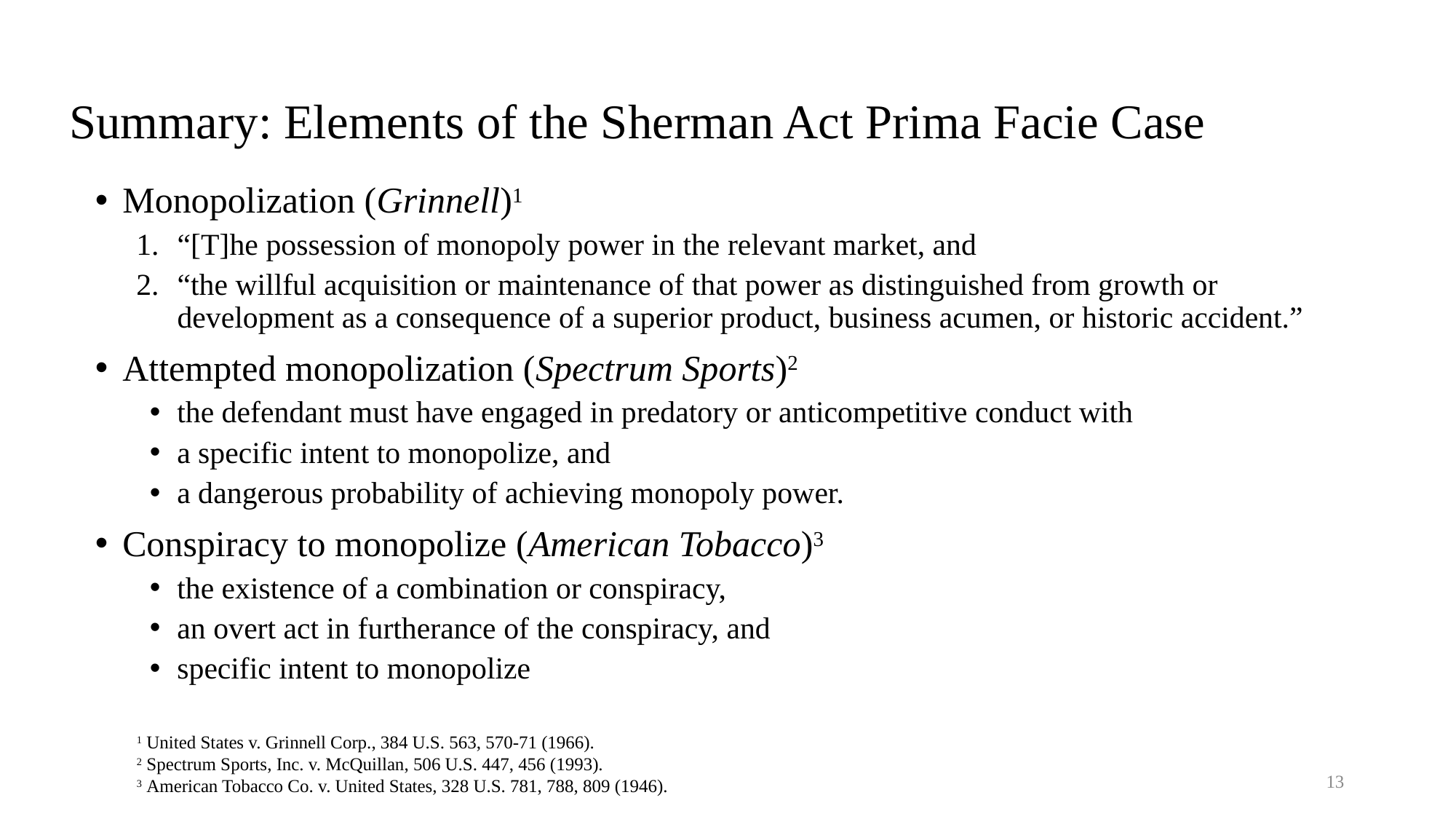

# Summary: Elements of the Sherman Act Prima Facie Case
Monopolization (Grinnell)1
“[T]he possession of monopoly power in the relevant market, and
“the willful acquisition or maintenance of that power as distinguished from growth or development as a consequence of a superior product, business acumen, or historic accident.”
Attempted monopolization (Spectrum Sports)2
the defendant must have engaged in predatory or anticompetitive conduct with
a specific intent to monopolize, and
a dangerous probability of achieving monopoly power.
Conspiracy to monopolize (American Tobacco)3
the existence of a combination or conspiracy,
an overt act in furtherance of the conspiracy, and
specific intent to monopolize

1 United States v. Grinnell Corp., 384 U.S. 563, 570-71 (1966).
2 Spectrum Sports, Inc. v. McQuillan, 506 U.S. 447, 456 (1993).
3 American Tobacco Co. v. United States, 328 U.S. 781, 788, 809 (1946).
13